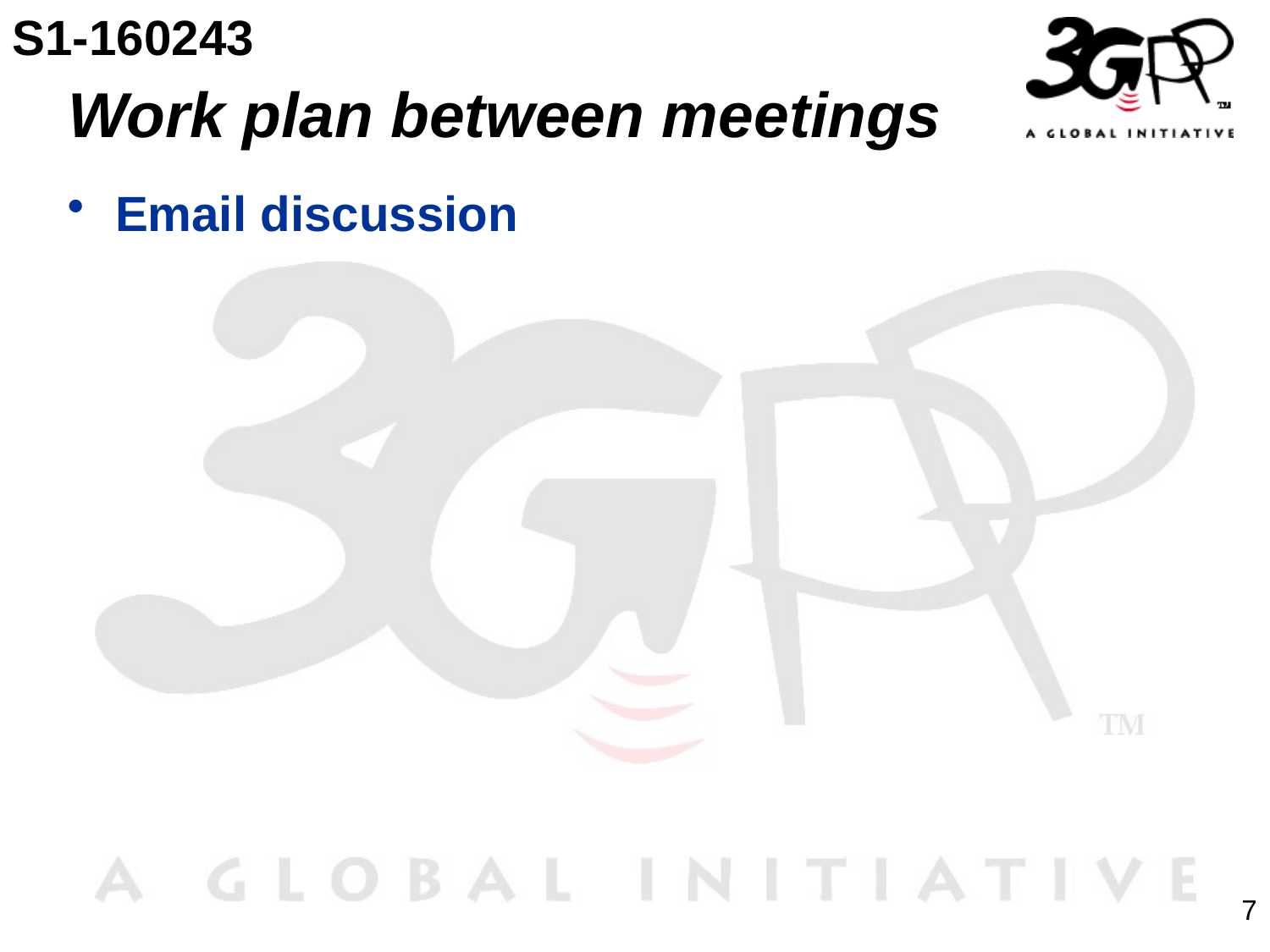

S1-160243
# Work plan between meetings
Email discussion
7